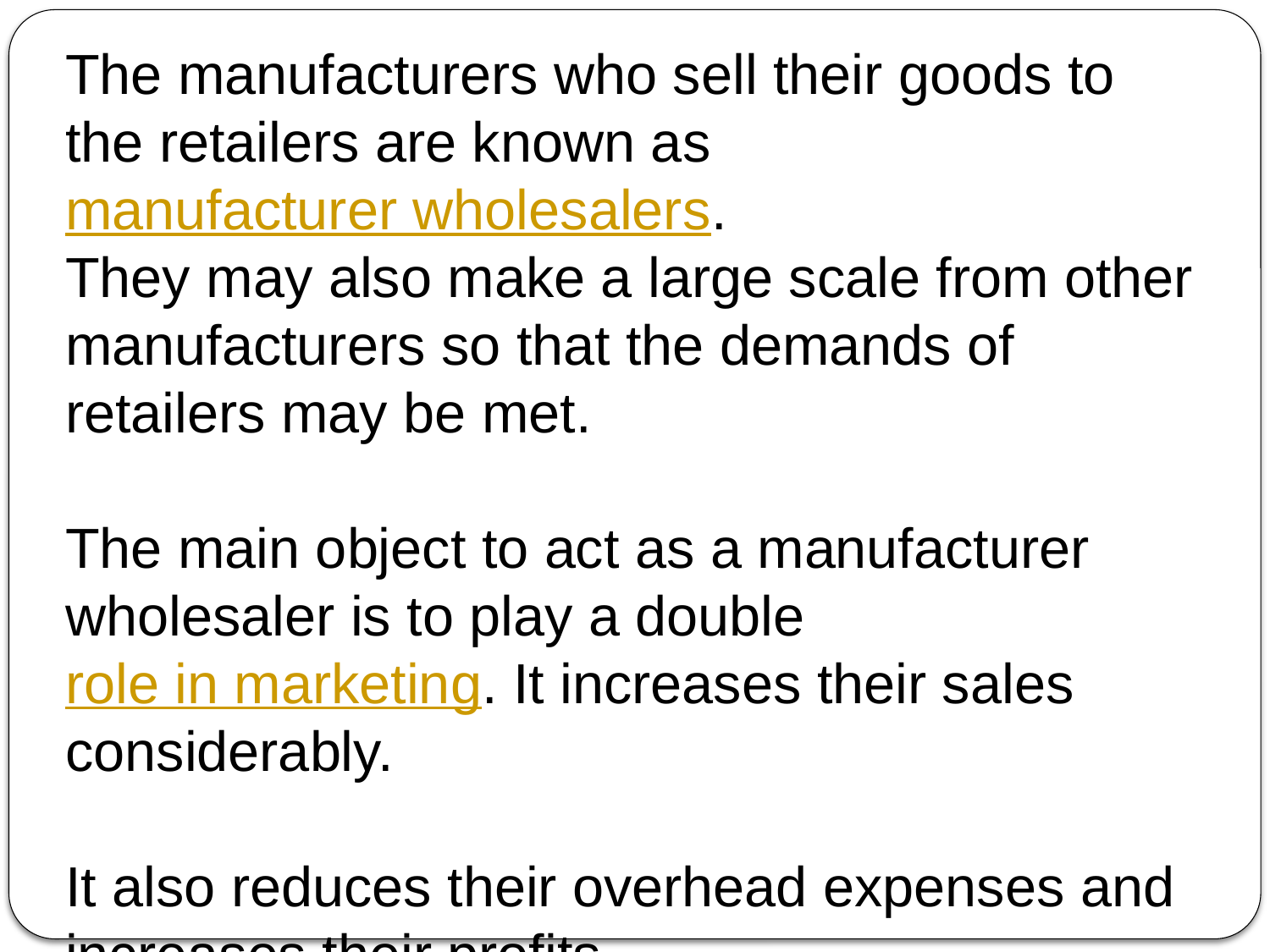

The manufacturers who sell their goods to the retailers are known as manufacturer wholesalers.
They may also make a large scale from other manufacturers so that the demands of retailers may be met.

The main object to act as a manufacturer wholesaler is to play a double role in marketing. It increases their sales considerably.

It also reduces their overhead expenses and increases their profits.